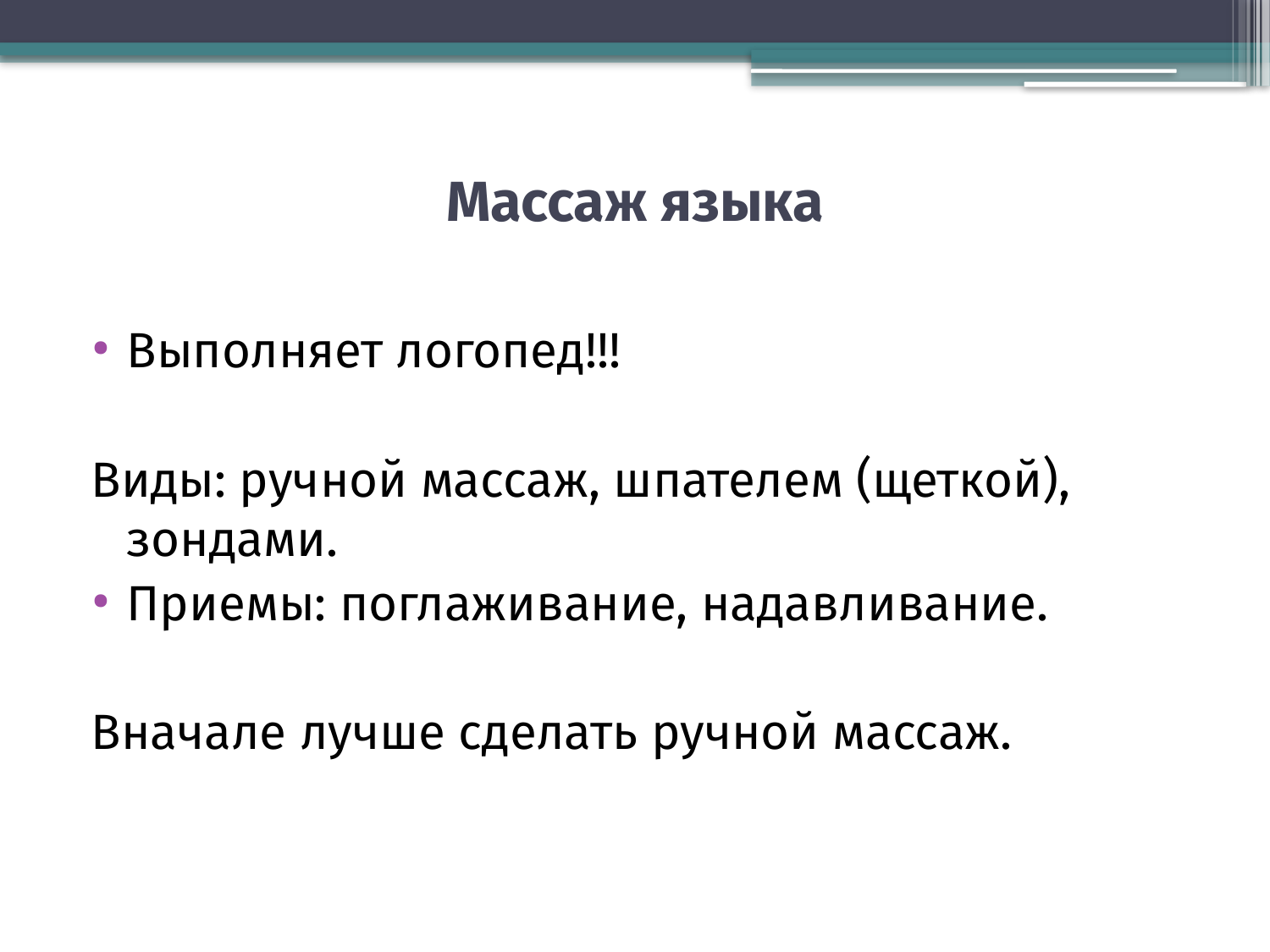

# Массаж языка
Выполняет логопед!!!

Виды: ручной массаж, шпателем (щеткой), зондами.
Приемы: поглаживание, надавливание.

Вначале лучше сделать ручной массаж.